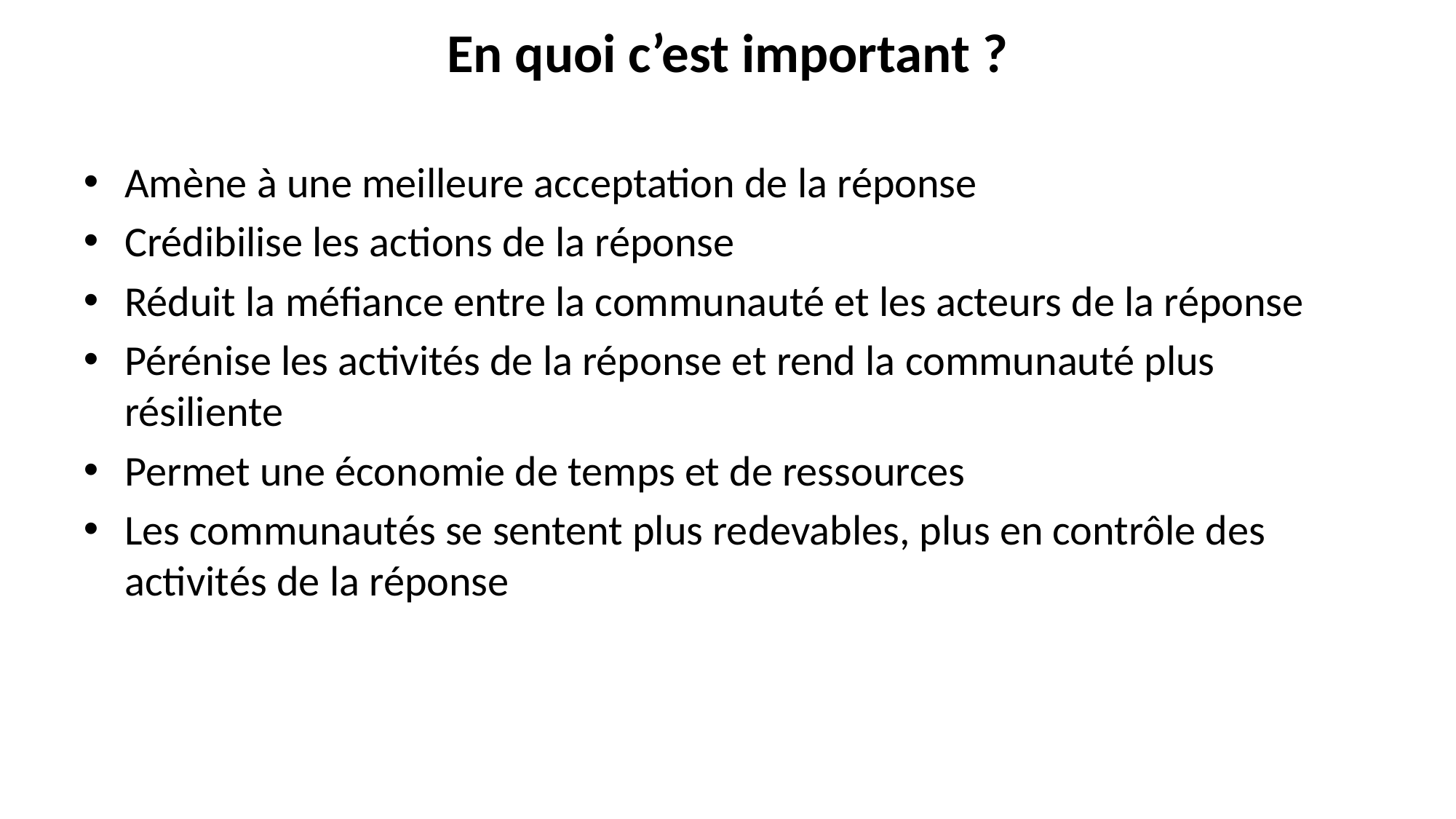

# En quoi c’est important ?
Amène à une meilleure acceptation de la réponse
Crédibilise les actions de la réponse
Réduit la méfiance entre la communauté et les acteurs de la réponse
Pérénise les activités de la réponse et rend la communauté plus résiliente
Permet une économie de temps et de ressources
Les communautés se sentent plus redevables, plus en contrôle des activités de la réponse